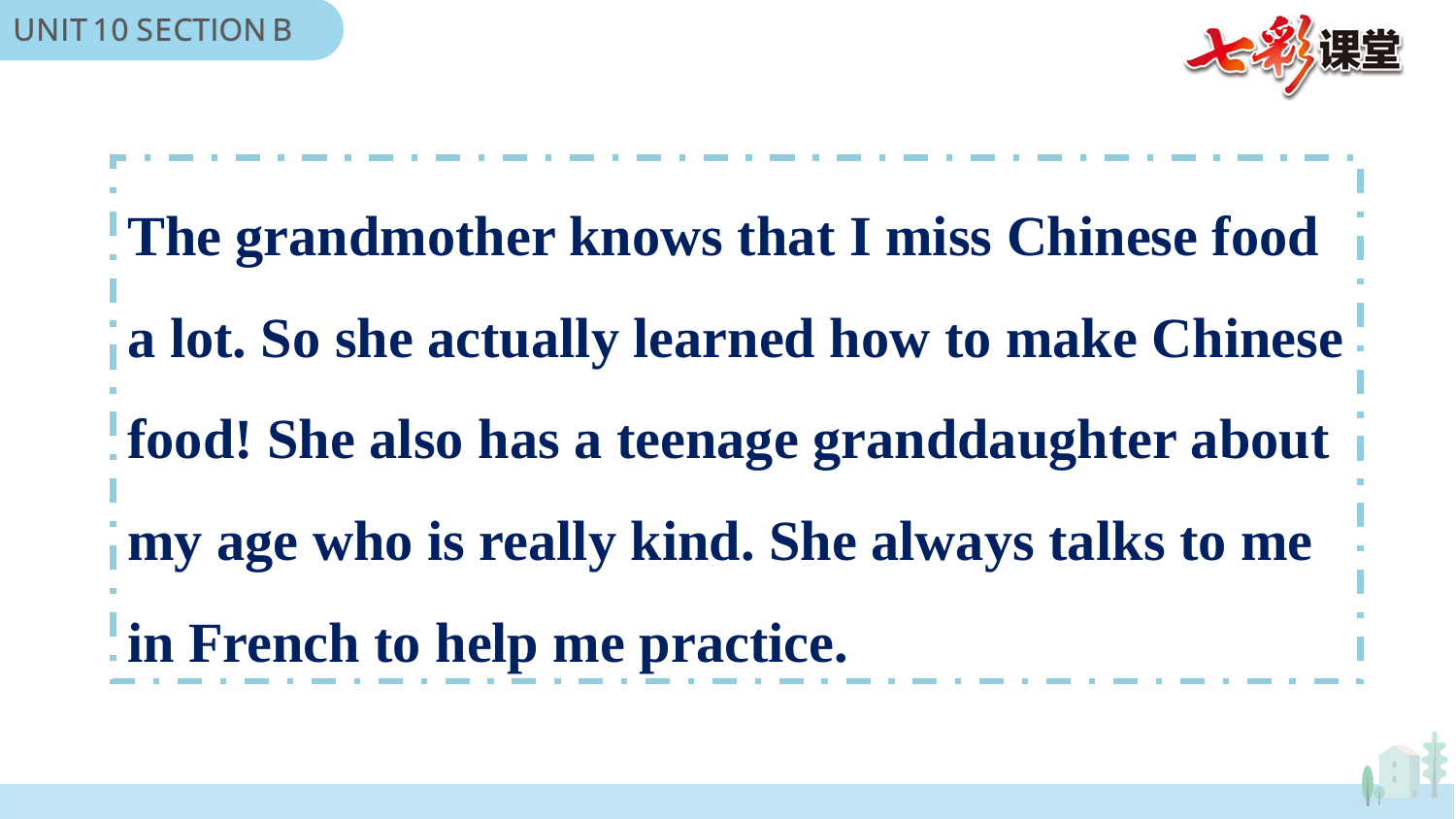

The grandmother knows that I miss Chinese food
a lot. So she actually learned how to make Chinese
food! She also has a teenage granddaughter about
my age who is really kind. She always talks to me
in French to help me practice.